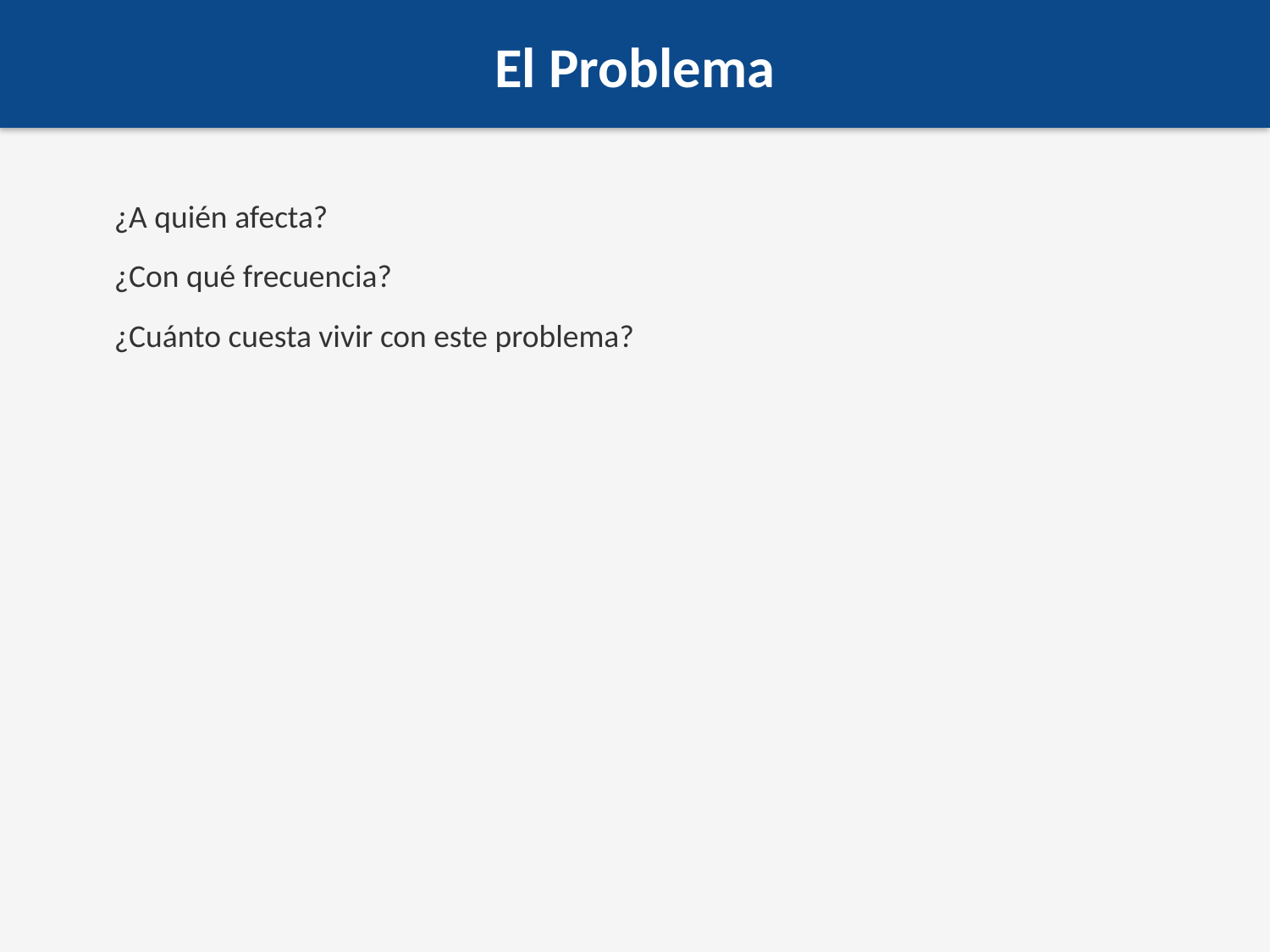

El Problema
¿A quién afecta?
¿Con qué frecuencia?
¿Cuánto cuesta vivir con este problema?